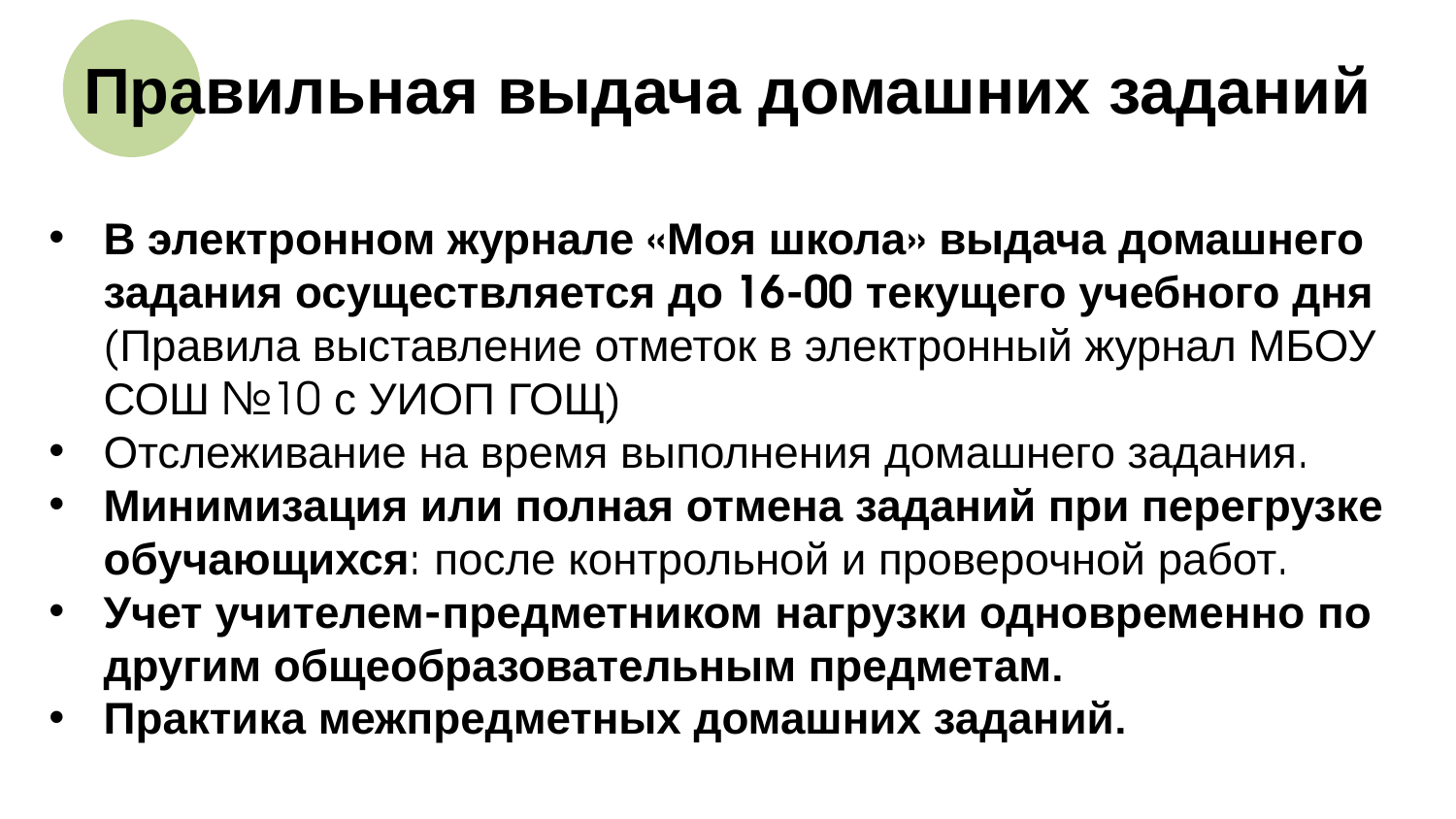

# Правильная выдача домашних заданий

В электронном журнале «Моя школа» выдача домашнего задания осуществляется до 16-00 текущего учебного дня (Правила выставление отметок в электронный журнал МБОУ СОШ №10 с УИОП ГОЩ)
Отслеживание на время выполнения домашнего задания.
Минимизация или полная отмена заданий при перегрузке обучающихся: после контрольной и проверочной работ.
Учет учителем-предметником нагрузки одновременно по другим общеобразовательным предметам.
Практика межпредметных домашних заданий.